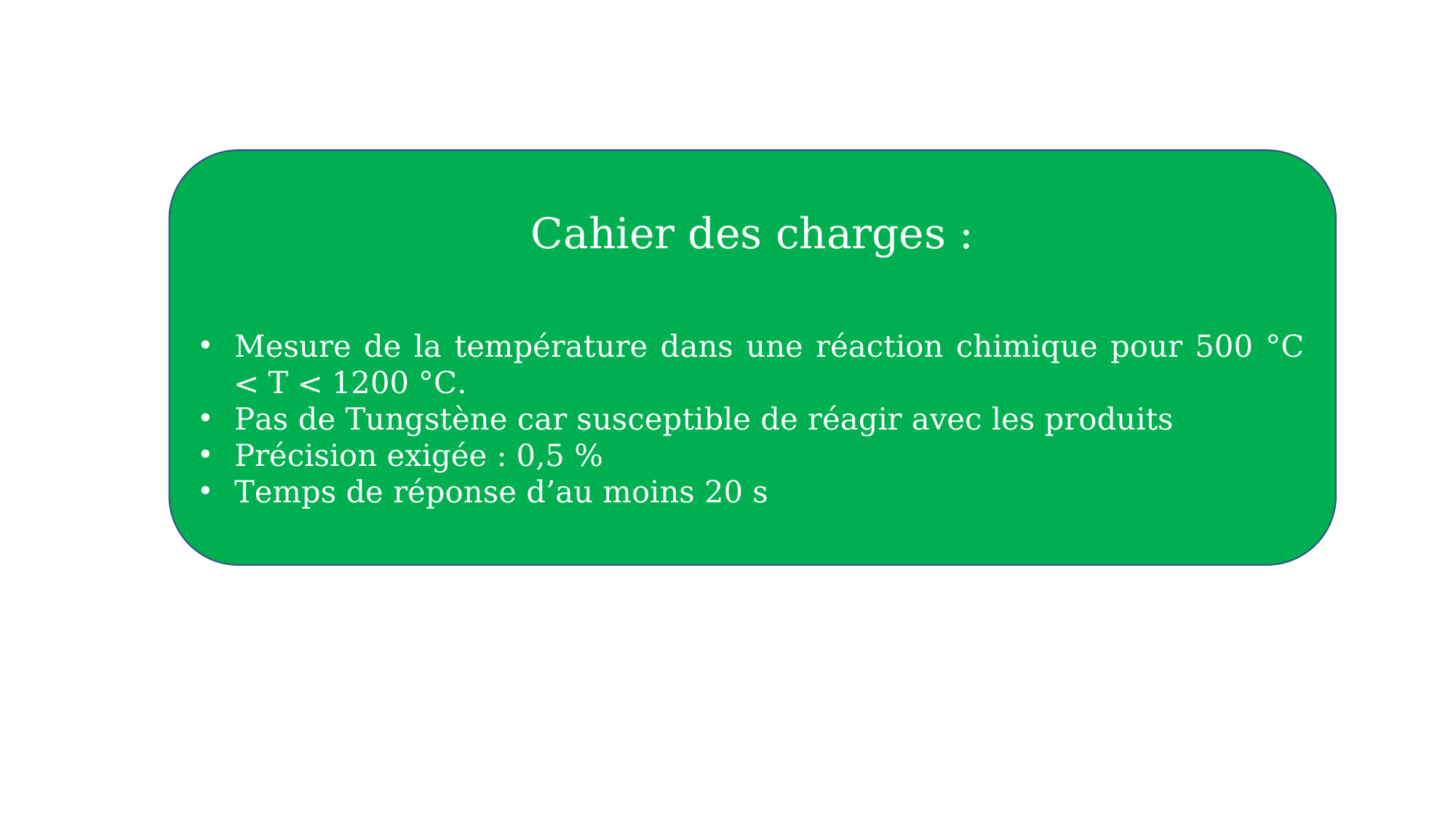

Cahier des charges :

Mesure de la température dans une réaction chimique pour 500 °C < T < 1200 °C.
Pas de Tungstène car susceptible de réagir avec les produits
Précision exigée : 0,5 %
Temps de réponse d’au moins 20 s